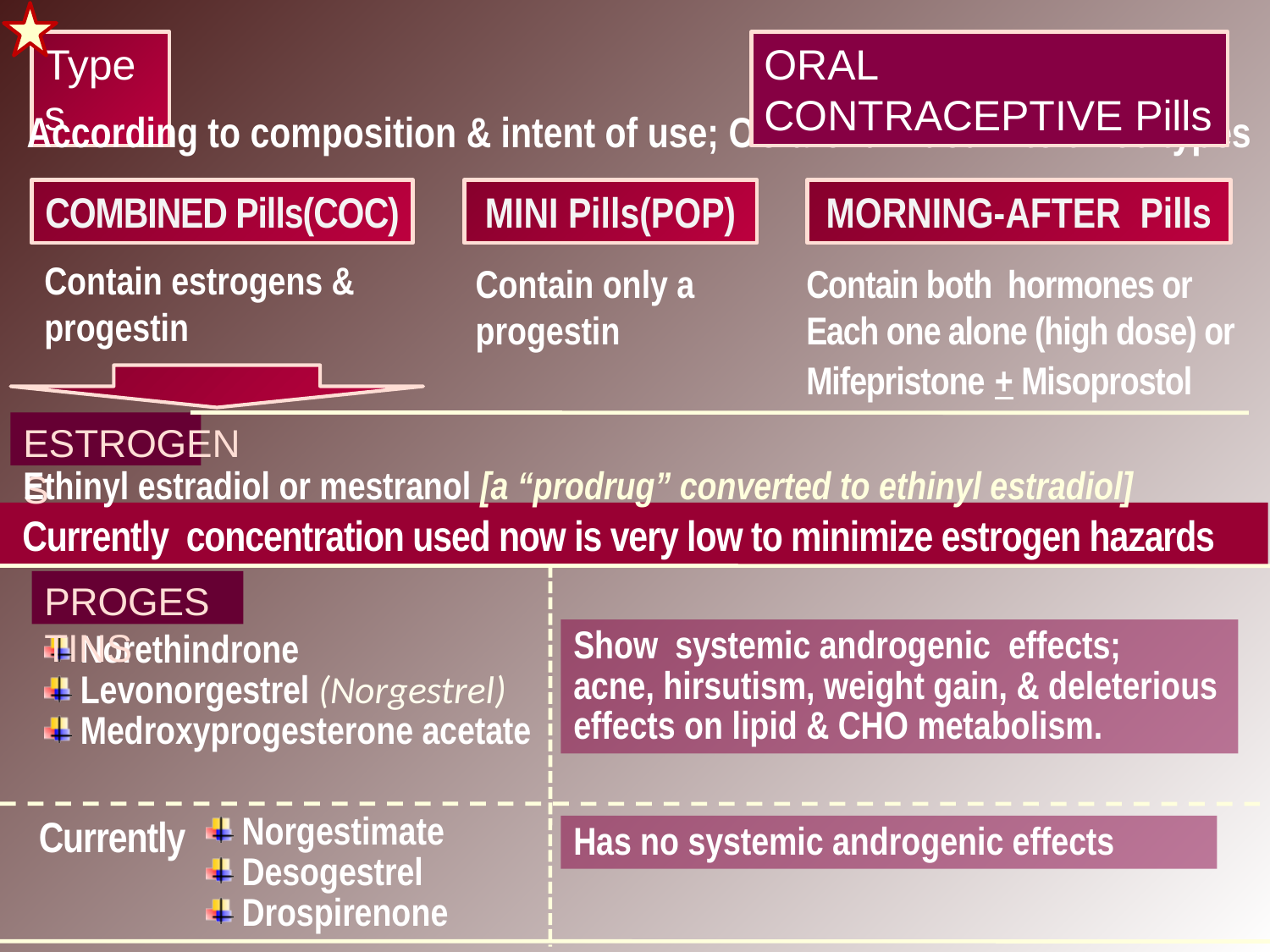

Types
ORAL CONTRACEPTIVE Pills
According to composition & intent of use; OC are  divided into three types
COMBINED Pills(COC)
MINI Pills(POP)
MORNING-AFTER  Pills
Contain estrogens &  progestin
Contain only a progestin
Contain both  hormones or
Each one alone (high dose) or Mifepristone + Misoprostol

ESTROGENS
Ethinyl estradiol or mestranol [a “prodrug” converted to ethinyl estradiol]
 Currently  concentration used now is very low to minimize estrogen hazards
PROGESTINS

Show  systemic androgenic  effects;   acne, hirsutism, weight gain, & deleterious effects on lipid & CHO metabolism.
 Norethindrone
 Levonorgestrel (Norgestrel)
 Medroxyprogesterone acetate
Currently
 Norgestimate
 Desogestrel
 Drospirenone
Has no systemic androgenic effects